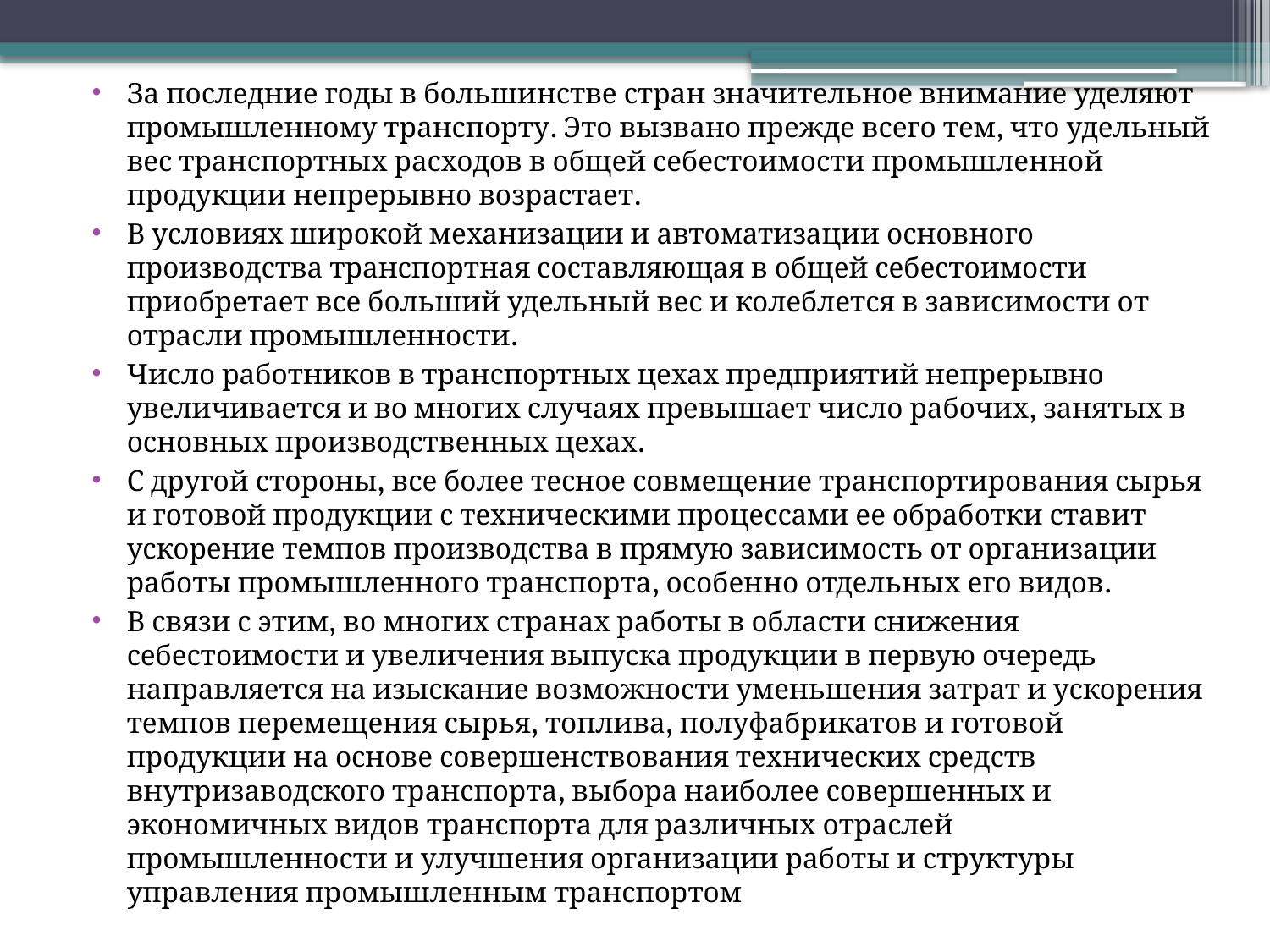

За последние годы в большинстве стран значительное внимание уделяют промышленному транспорту. Это вызвано прежде всего тем, что удельный вес транспортных расходов в общей себестоимости промышленной продукции непрерывно возрастает.
В условиях широкой механизации и автоматизации основного производства транспортная составляющая в общей себестоимости приобретает все больший удельный вес и колеблется в зависимости от отрасли промышленности.
Число работников в транспортных цехах предприятий непрерывно увеличивается и во многих случаях превышает число рабочих, занятых в основных производственных цехах.
С другой стороны, все более тесное совмещение транспортирования сырья и готовой продукции с техническими процессами ее обработки ставит ускорение темпов производства в прямую зависимость от организации работы промышленного транспорта, особенно отдельных его видов.
В связи с этим, во многих странах работы в области снижения себестоимости и увеличения выпуска продукции в первую очередь направляется на изыскание возможности уменьшения затрат и ускорения темпов перемещения сырья, топлива, полуфабрикатов и готовой продукции на основе совершенствования технических средств внутризаводского транспорта, выбора наиболее совершенных и экономичных видов транспорта для различных отраслей промышленности и улучшения организации работы и структуры управления промышленным транспортом